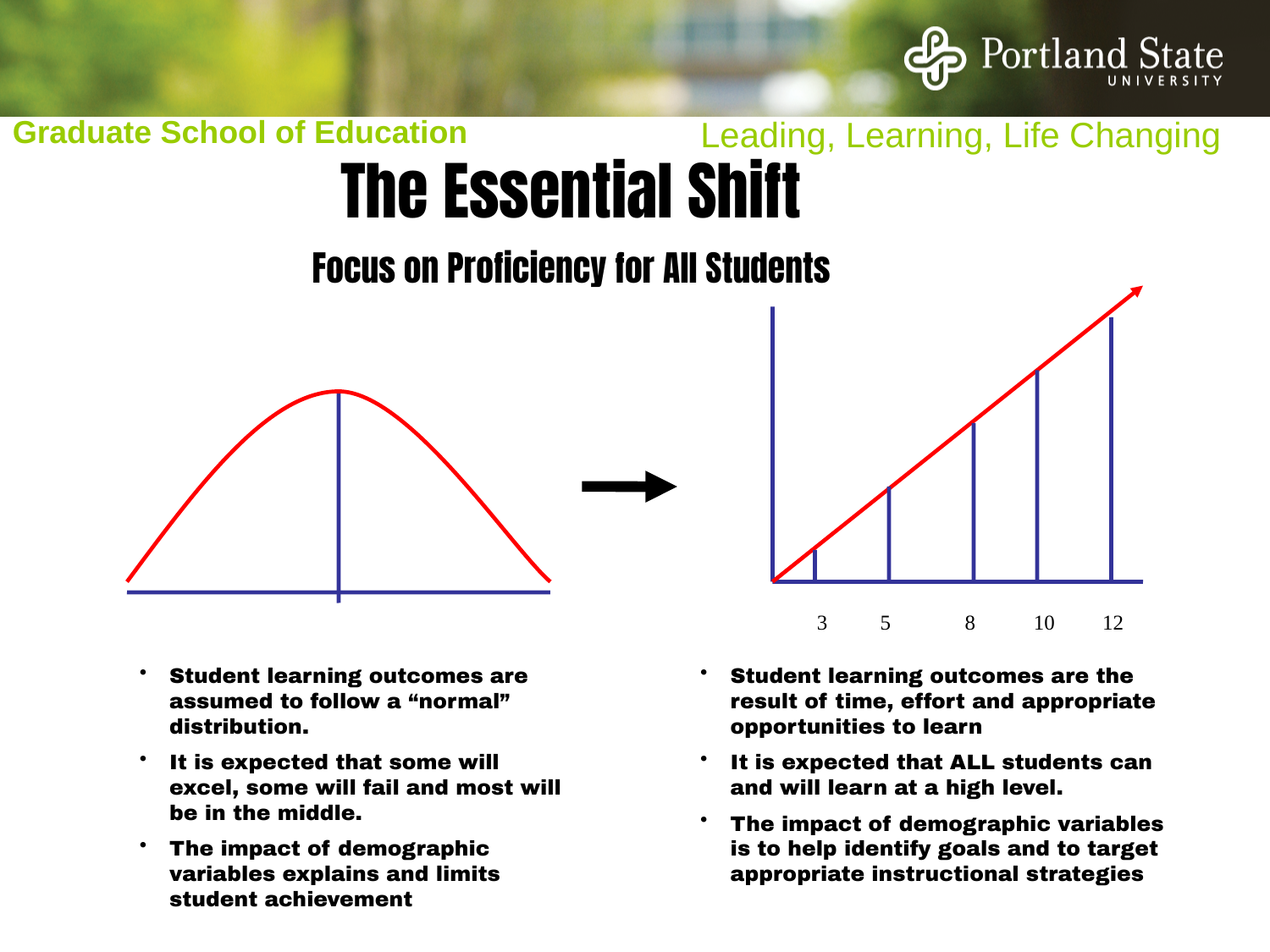

The Essential Shift
Focus on Proficiency for All Students

3          5              8           10         12

Student learning outcomes are assumed to follow a “normal” distribution.
It is expected that some will excel, some will fail and most will be in the middle.
The impact of demographic variables explains and limits student achievement

Student learning outcomes are the result of time, effort and appropriate opportunities to learn
It is expected that ALL students can and will learn at a high level.
The impact of demographic variables is to help identify goals and to target appropriate instructional strategies